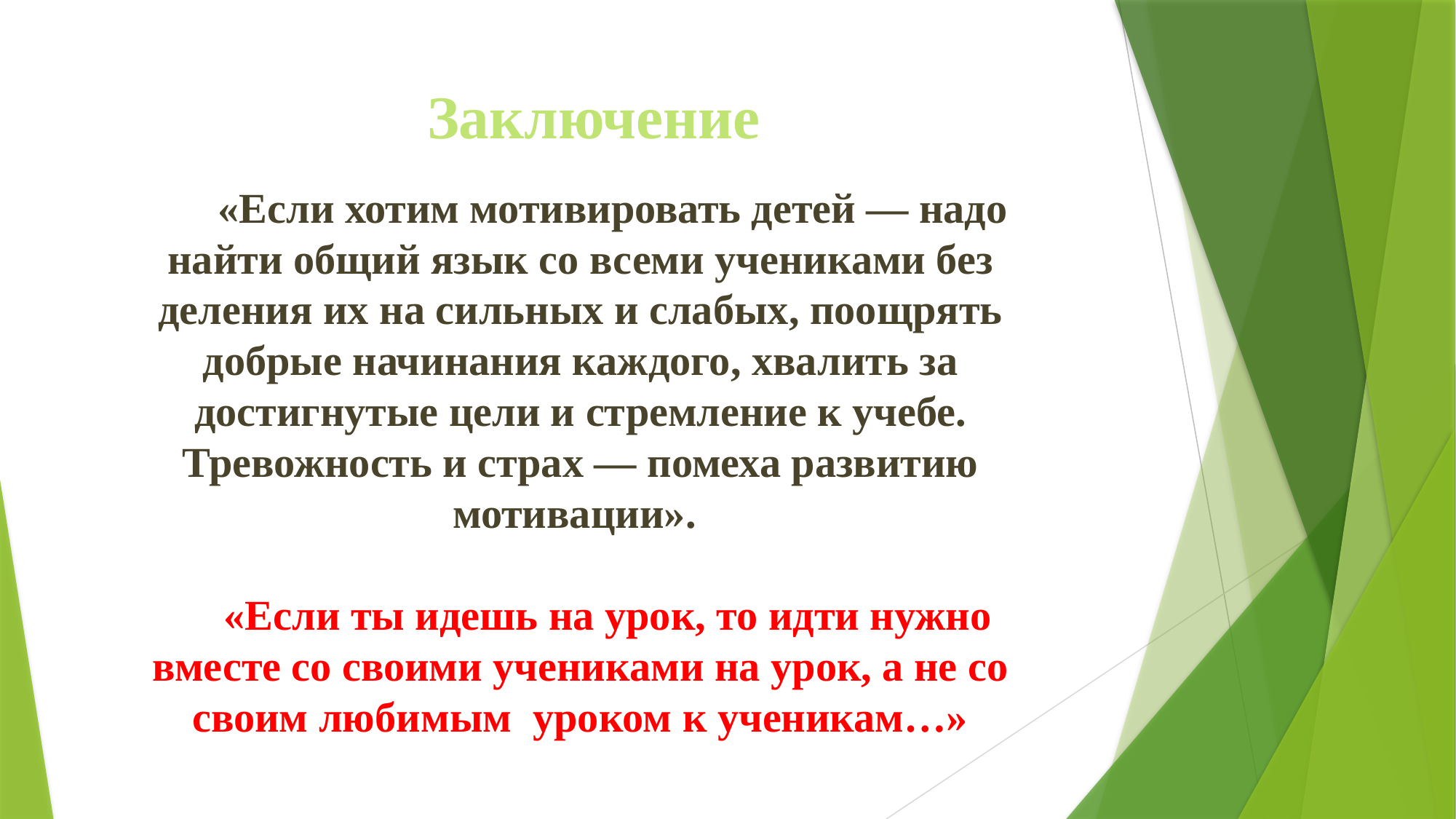

# Заключение
 «Если хотим мотивировать детей — надо найти общий язык со всеми учениками без деления их на сильных и слабых, поощрять добрые начинания каждого, хвалить за достигнутые цели и стремление к учебе. Тревожность и страх — помеха развитию мотивации».

«Если ты идешь на урок, то идти нужно вместе со своими учениками на урок, а не со своим любимым  уроком к ученикам…»